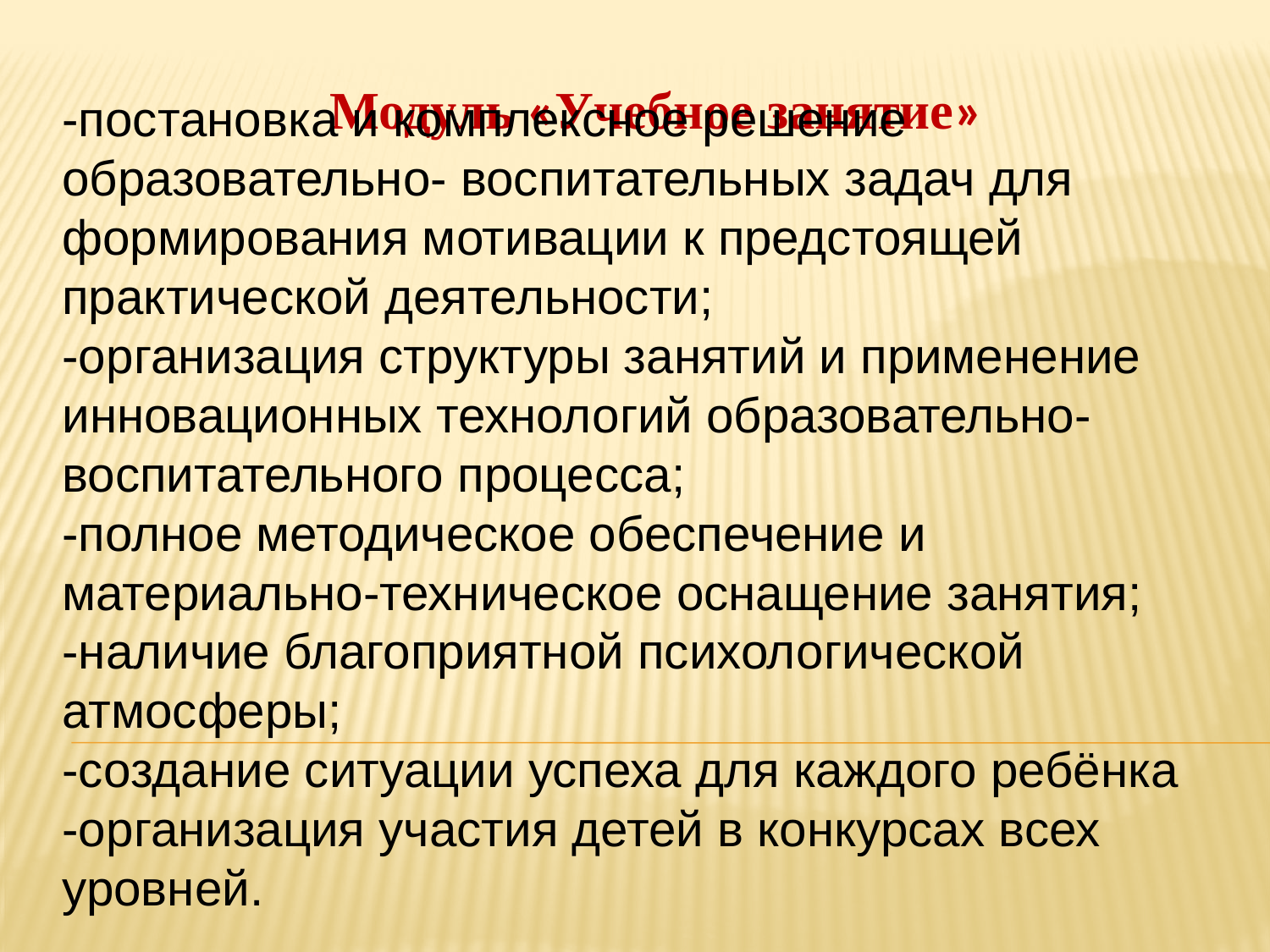

Модуль «Учебное занятие»
-постановка и комплексное решение образовательно- воспитательных задач для формирования мотивации к предстоящей практической деятельности;
-организация структуры занятий и применение инновационных технологий образовательно-воспитательного процесса;
-полное методическое обеспечение и материально-техническое оснащение занятия;
-наличие благоприятной психологической атмосферы;
-создание ситуации успеха для каждого ребёнка
-организация участия детей в конкурсах всех уровней.